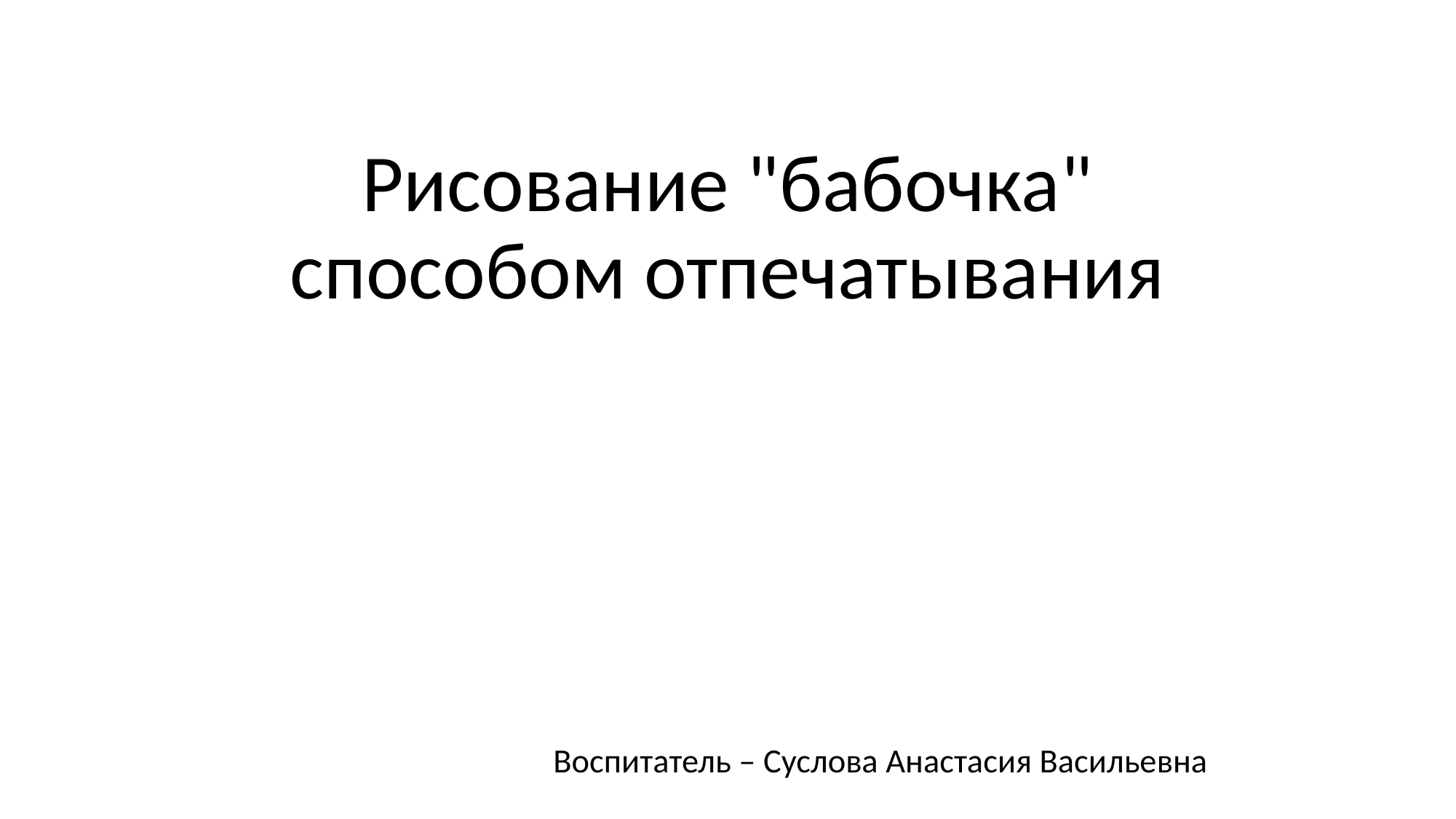

# Рисование "бабочка" способом отпечатывания

                                        Воспитатель – Суслова Анастасия Васильевна